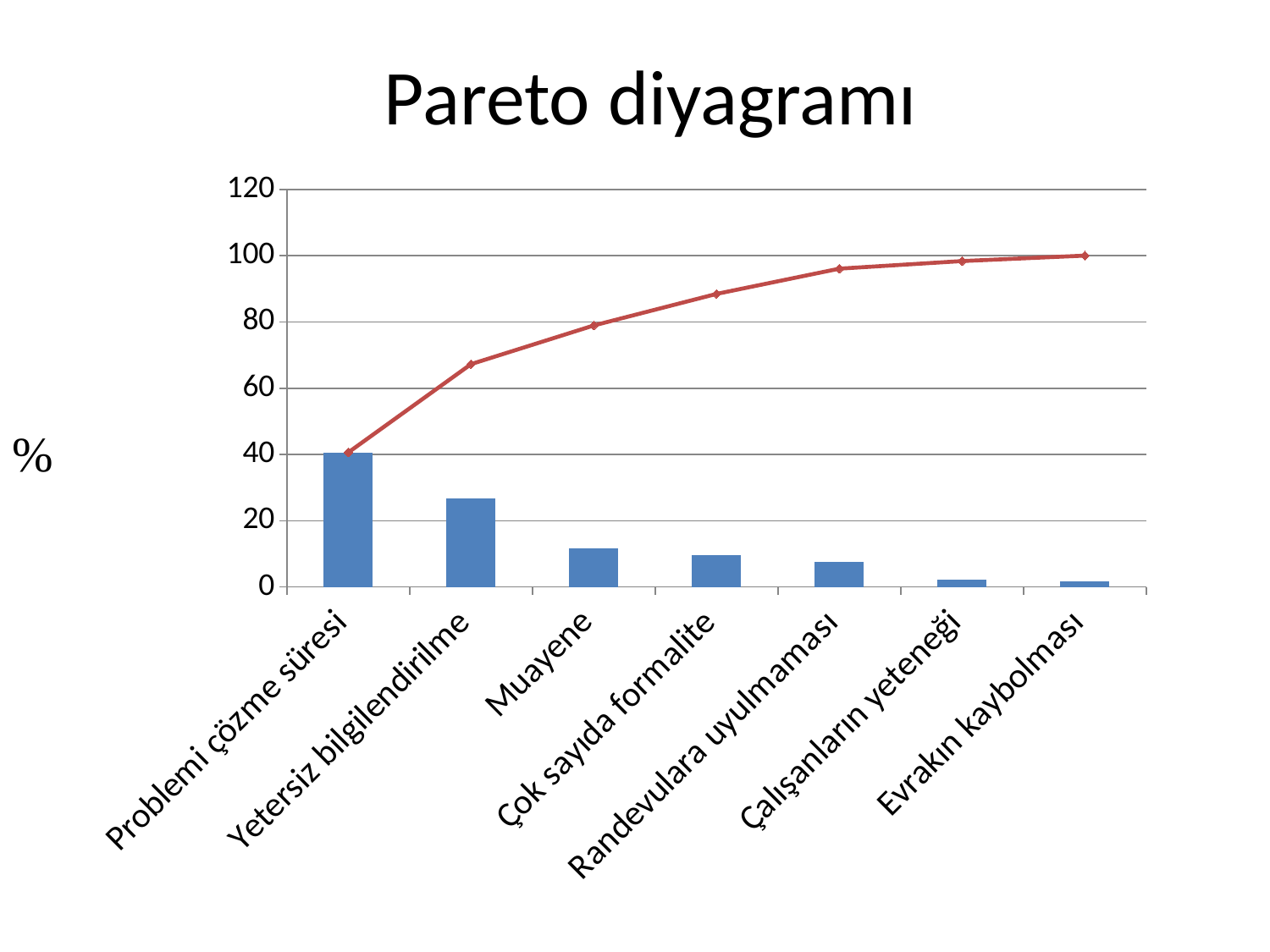

# Pareto diyagramı

### Chart

| Category |  |  |
|---|---|---|
| Problemi çözme süresi  | 40.60913705583749 | 40.60913705583749 |
| Yetersiz bilgilendirilme  | 26.649746192893403 | 67.25888324873095 |
| Muayene  | 11.6751269035533 | 78.93401015228426 |
| Çok sayıda formalite  | 9.517766497461928 | 88.4517766497462 |
| Randevulara uyulmaması  | 7.614213197969544 | 96.06598984771574 |
| Çalışanların yeteneği  | 2.284263959390863 | 98.35025380710661 |
| Evrakın kaybolması  | 1.6497461928934012 | 100.00000000000001 |
%